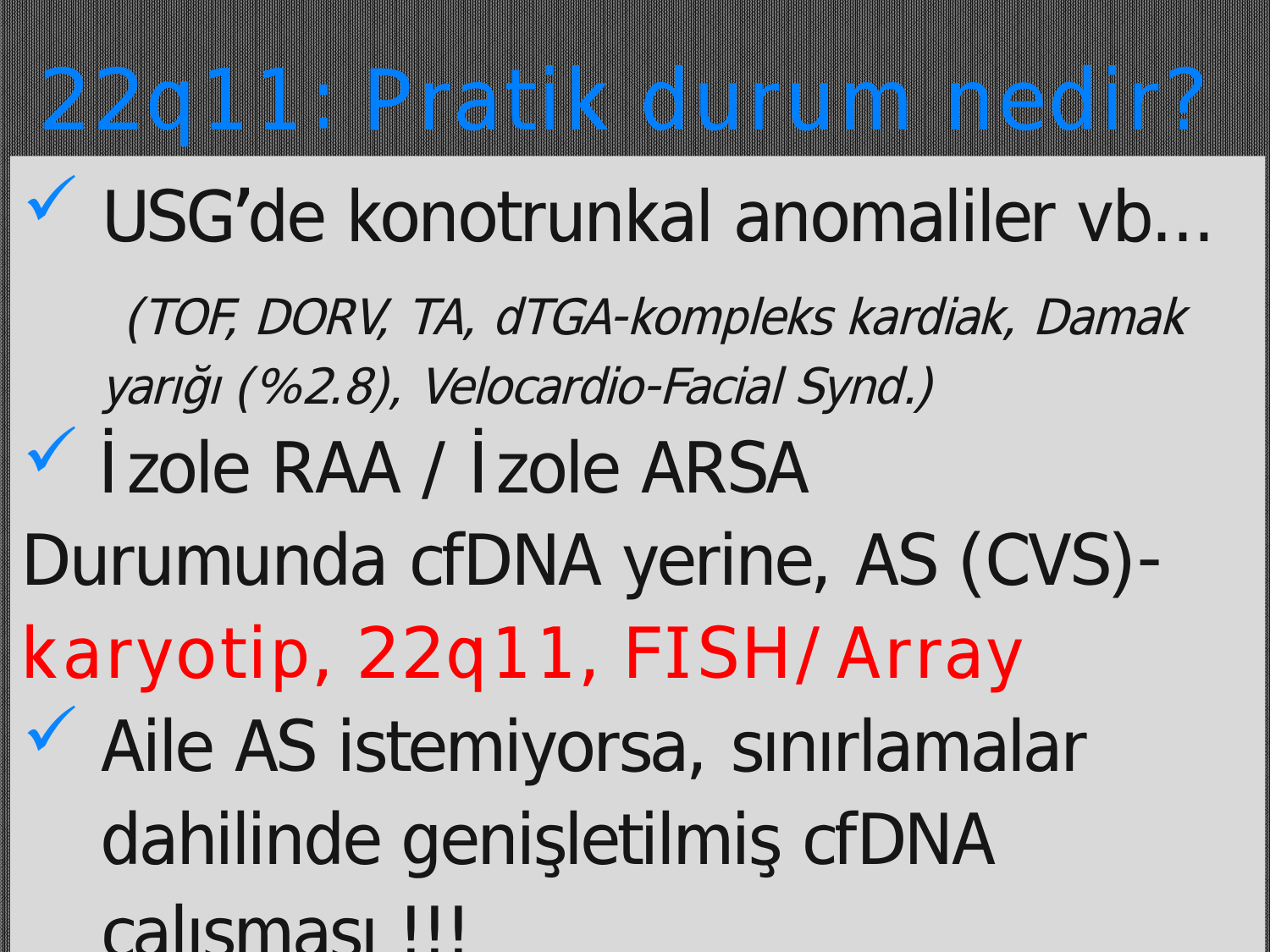

# 22q11: Pratik durum nedir?
USG’de konotrunkal anomaliler vb...   (TOF, DORV, TA, dTGA-kompleks kardiak, Damak yarığı (%2.8), Velocardio-Facial Synd.)
İzole RAA / İzole ARSA
Durumunda cfDNA yerine, AS (CVS)-karyotip, 22q11, FISH/Array
Aile AS istemiyorsa, sınırlamalar dahilinde genişletilmiş cfDNA çalışması !!!